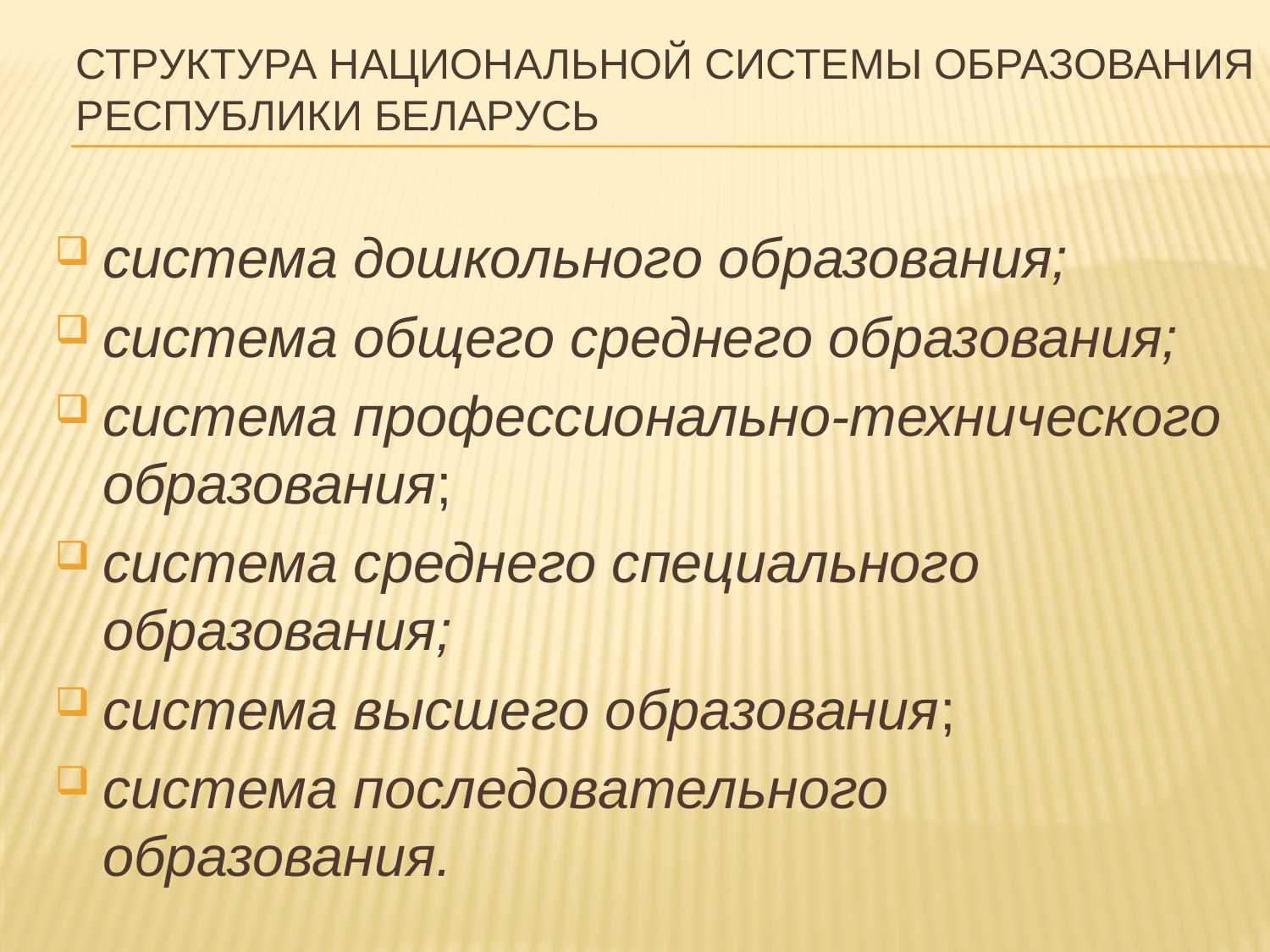

# Структура национальной системы образования республики беларусь
система дошкольного образования;
система общего среднего образования;
система профессионально-технического образования;
система среднего специального образования;
система высшего образования;
система последовательного образования.